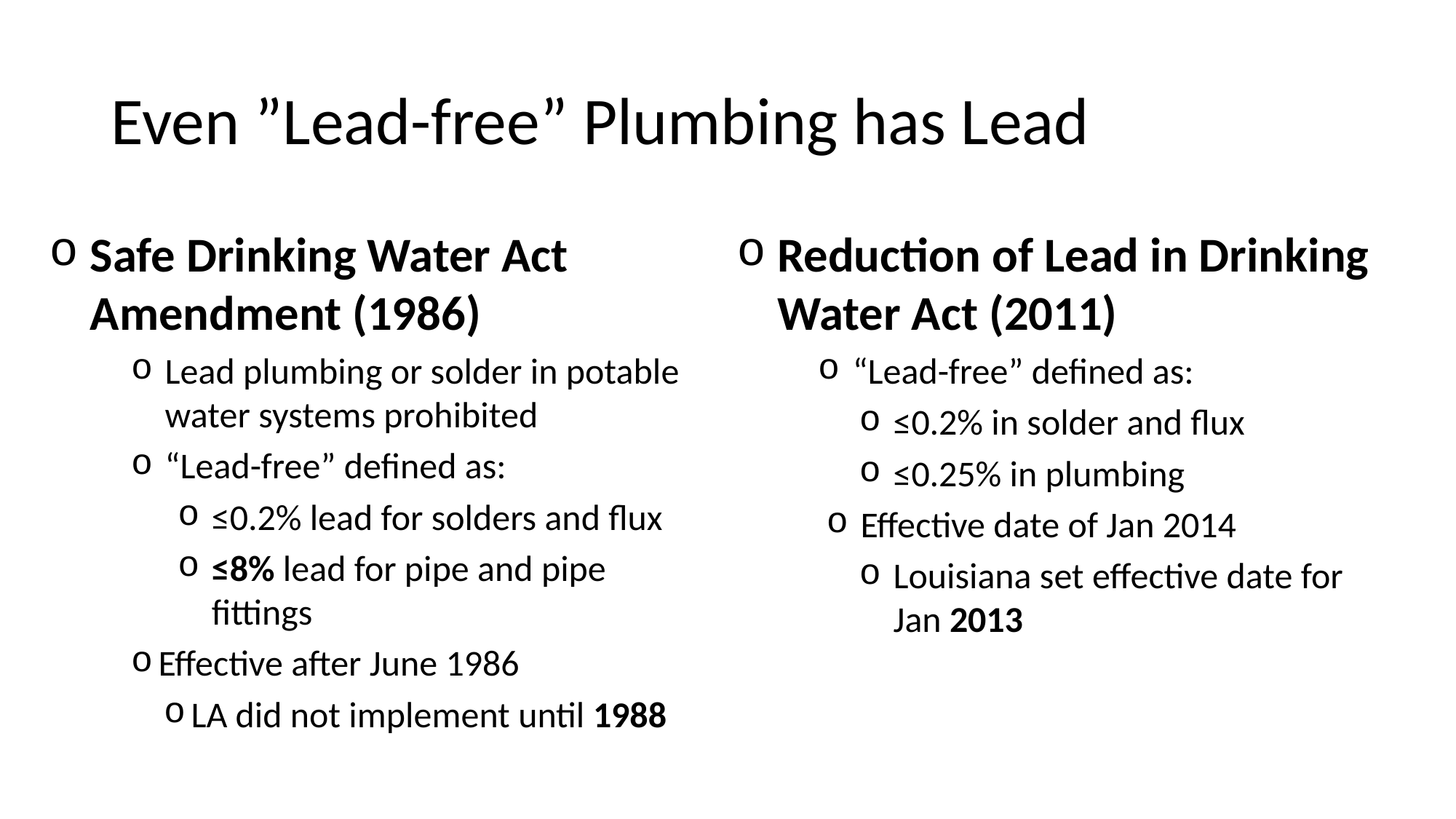

# Even ”Lead-free” Plumbing has Lead
Safe Drinking Water Act Amendment (1986)
Lead plumbing or solder in potable water systems prohibited
“Lead-free” defined as:
≤0.2% lead for solders and flux
≤8% lead for pipe and pipe fittings
Effective after June 1986
LA did not implement until 1988

Reduction of Lead in Drinking Water Act (2011)
“Lead-free” defined as:
≤0.2% in solder and flux
≤0.25% in plumbing
Effective date of Jan 2014
Louisiana set effective date for Jan 2013